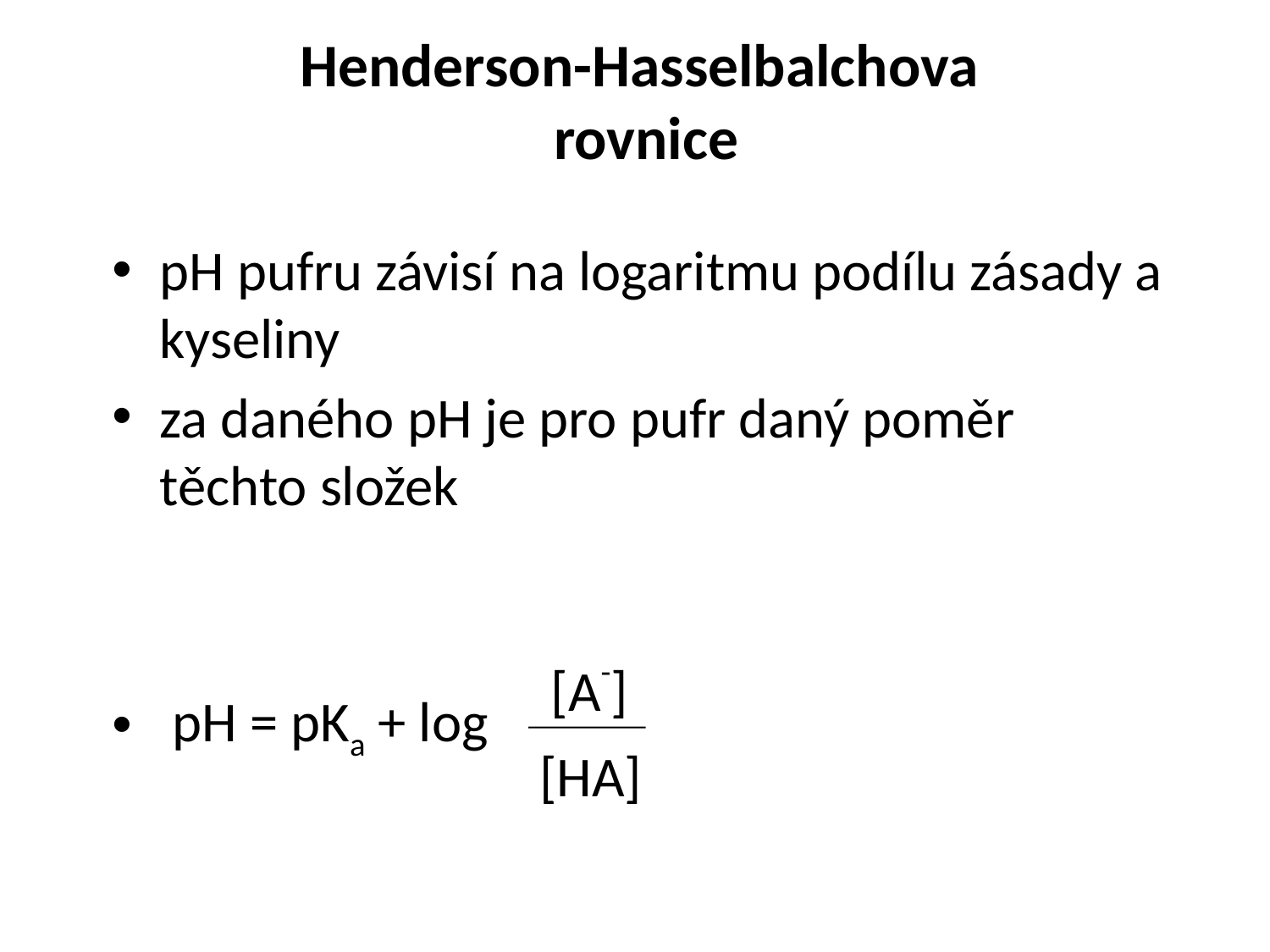

# Henderson-Hasselbalchova rovnice
pH pufru závisí na logaritmu podílu zásady a kyseliny
za daného pH je pro pufr daný poměr těchto složek

 pH = pKa + log
[A-]

[HA]